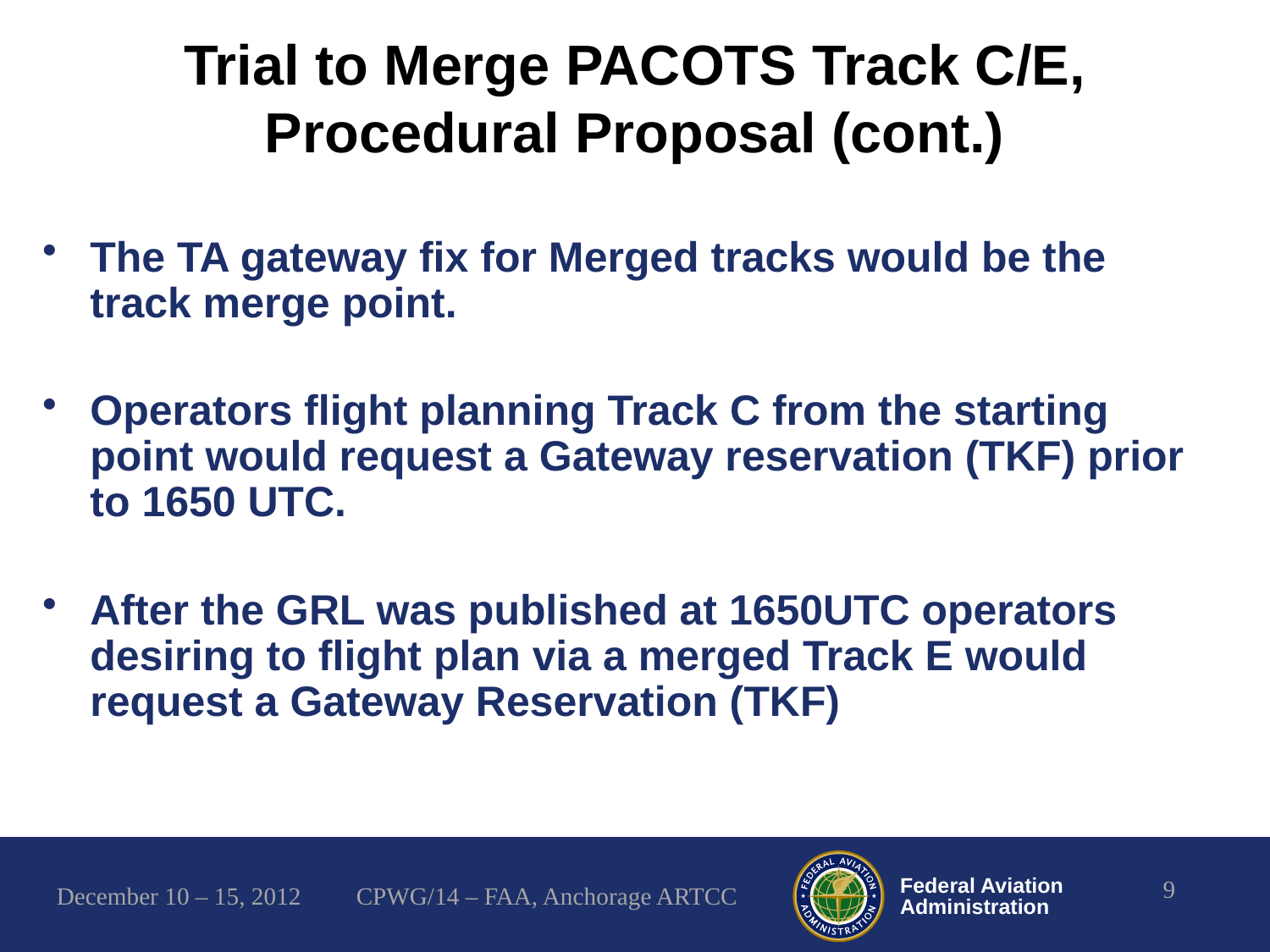

# Trial to Merge PACOTS Track C/E, Procedural Proposal (cont.)
The TA gateway fix for Merged tracks would be the track merge point.

Operators flight planning Track C from the starting point would request a Gateway reservation (TKF) prior to 1650 UTC.

After the GRL was published at 1650UTC operators desiring to flight plan via a merged Track E would request a Gateway Reservation (TKF)

9
CPWG/14 – FAA, Anchorage ARTCC
December 10 – 15, 2012